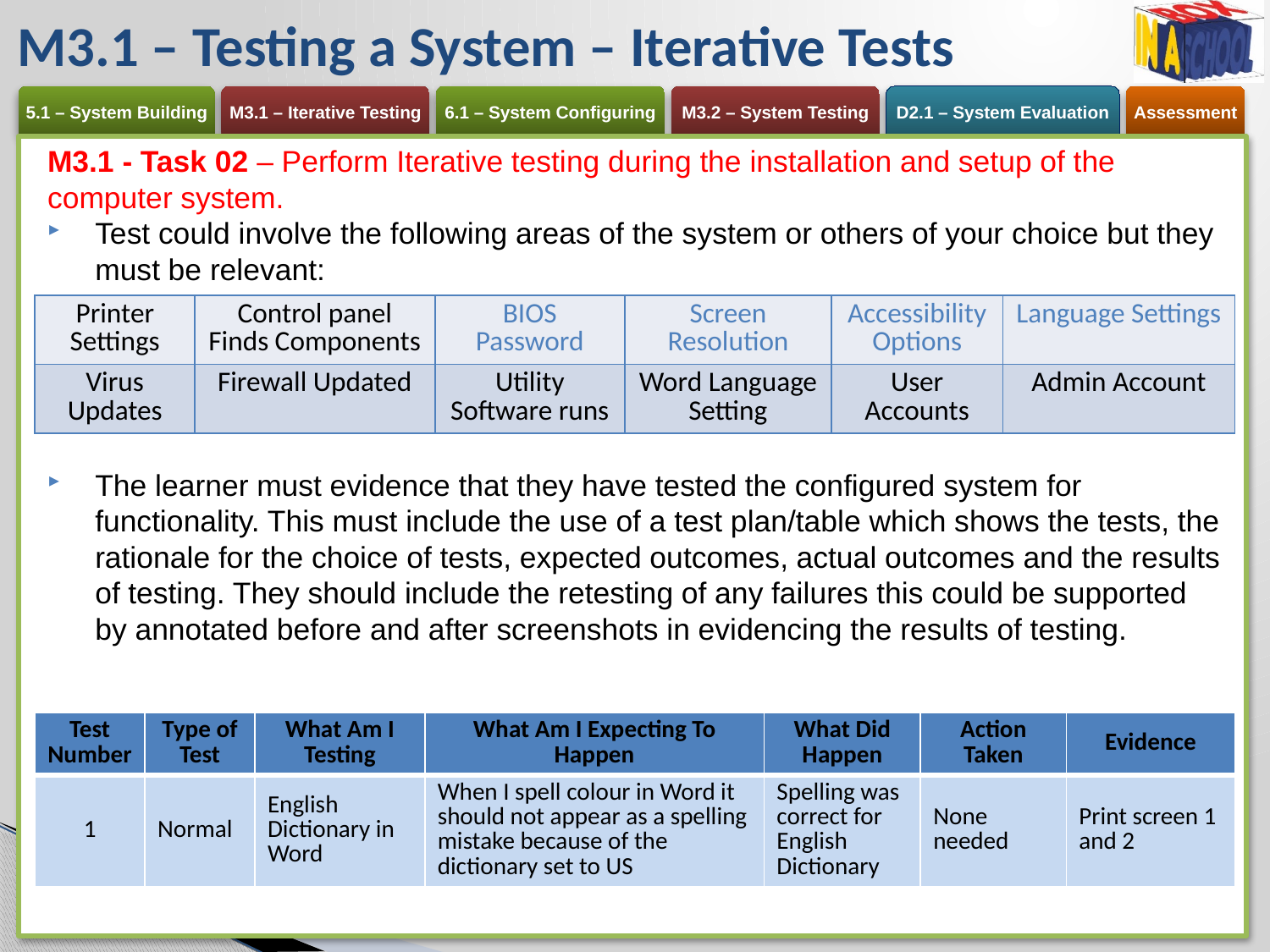

# M3.1 – Testing a System – Iterative Tests
M3.1 - Task 02 – Perform Iterative testing during the installation and setup of the computer system.
Test could involve the following areas of the system or others of your choice but they must be relevant:

The learner must evidence that they have tested the configured system for functionality. This must include the use of a test plan/table which shows the tests, the rationale for the choice of tests, expected outcomes, actual outcomes and the results of testing. They should include the retesting of any failures this could be supported by annotated before and after screenshots in evidencing the results of testing.
| Printer Settings | Control panel Finds Components | BIOS Password | Screen Resolution | Accessibility Options | Language Settings |
| --- | --- | --- | --- | --- | --- |
| Virus Updates | Firewall Updated | Utility Software runs | Word Language Setting | User Accounts | Admin Account |
| Test Number | Type of Test | What Am I Testing | What Am I Expecting To Happen | What Did Happen | Action Taken | Evidence |
| --- | --- | --- | --- | --- | --- | --- |
| 1 | Normal | English Dictionary in Word | When I spell colour in Word it should not appear as a spelling mistake because of the dictionary set to US | Spelling was correct for English Dictionary | None needed | Print screen 1 and 2 |